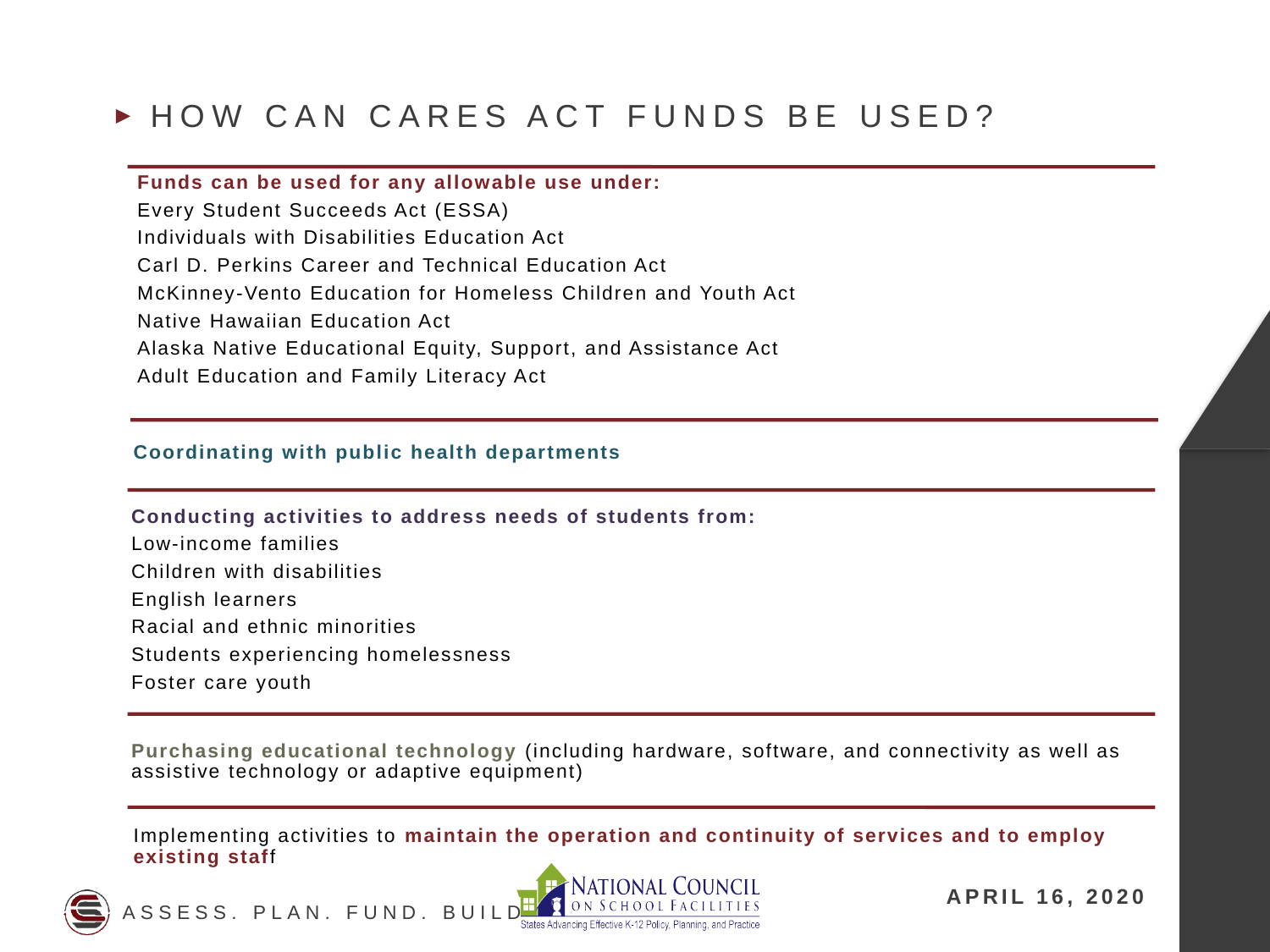

How can cares act funds be used?

Funds can be used for any allowable use under:
Every Student Succeeds Act (ESSA)
Individuals with Disabilities Education Act
Carl D. Perkins Career and Technical Education Act
McKinney-Vento Education for Homeless Children and Youth Act
Native Hawaiian Education Act
Alaska Native Educational Equity, Support, and Assistance Act
Adult Education and Family Literacy Act

Coordinating with public health departments

Conducting activities to address needs of students from:
Low-income families
Children with disabilities
English learners
Racial and ethnic minorities
Students experiencing homelessness
Foster care youth

Purchasing educational technology (including hardware, software, and connectivity as well as assistive technology or adaptive equipment)

Implementing activities to maintain the operation and continuity of services and to employ existing staff
April 16, 2020